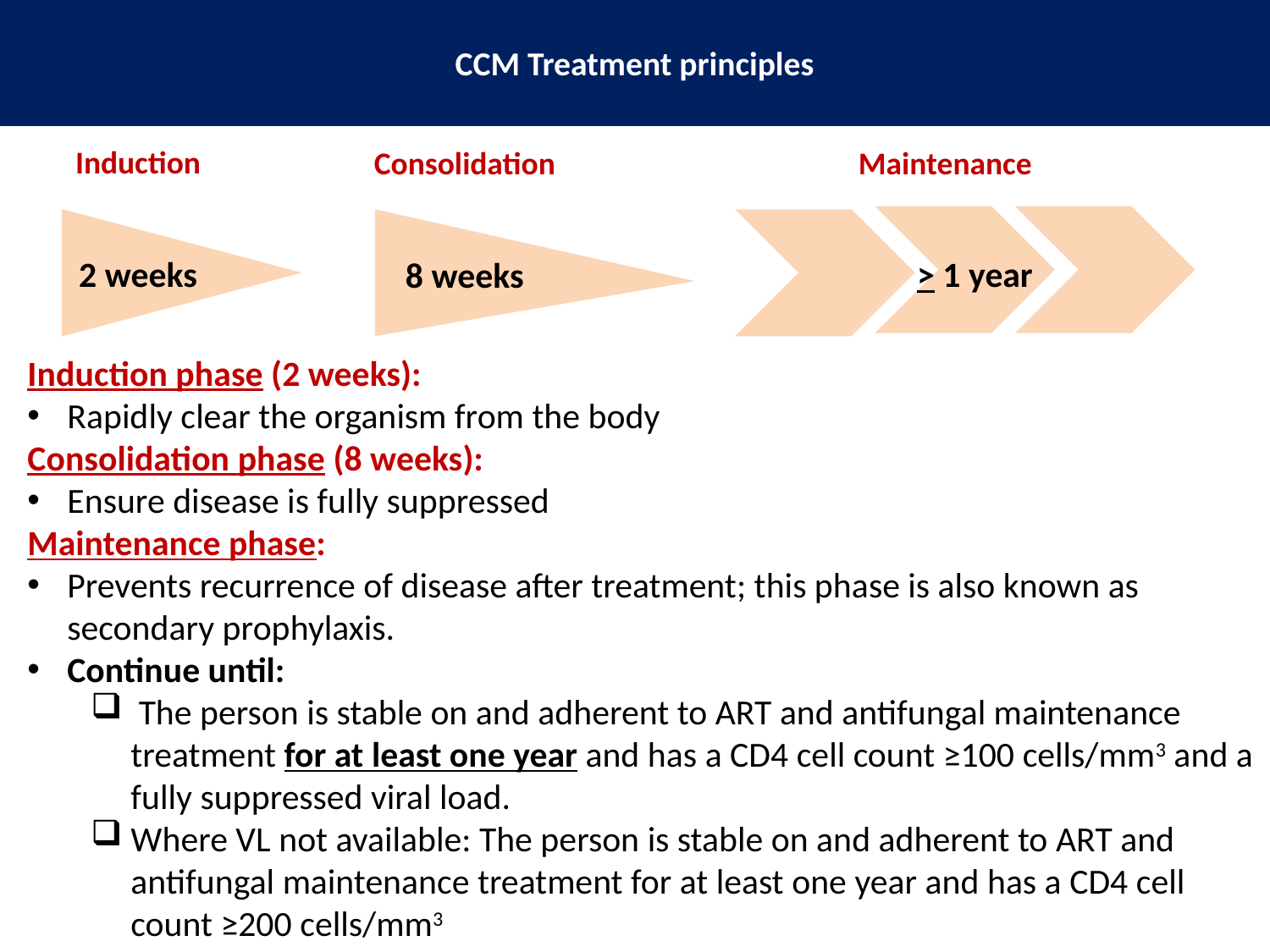

CCM Treatment principles

Induction
Consolidation
Maintenance

2 weeks
> 1 year
8 weeks
Induction phase (2 weeks):
Rapidly clear the organism from the body
Consolidation phase (8 weeks):
Ensure disease is fully suppressed
Maintenance phase:
Prevents recurrence of disease after treatment; this phase is also known as secondary prophylaxis.
Continue until:
 The person is stable on and adherent to ART and antifungal maintenance treatment for at least one year and has a CD4 cell count ≥100 cells/mm3 and a fully suppressed viral load.
Where VL not available: The person is stable on and adherent to ART and antifungal maintenance treatment for at least one year and has a CD4 cell count ≥200 cells/mm3